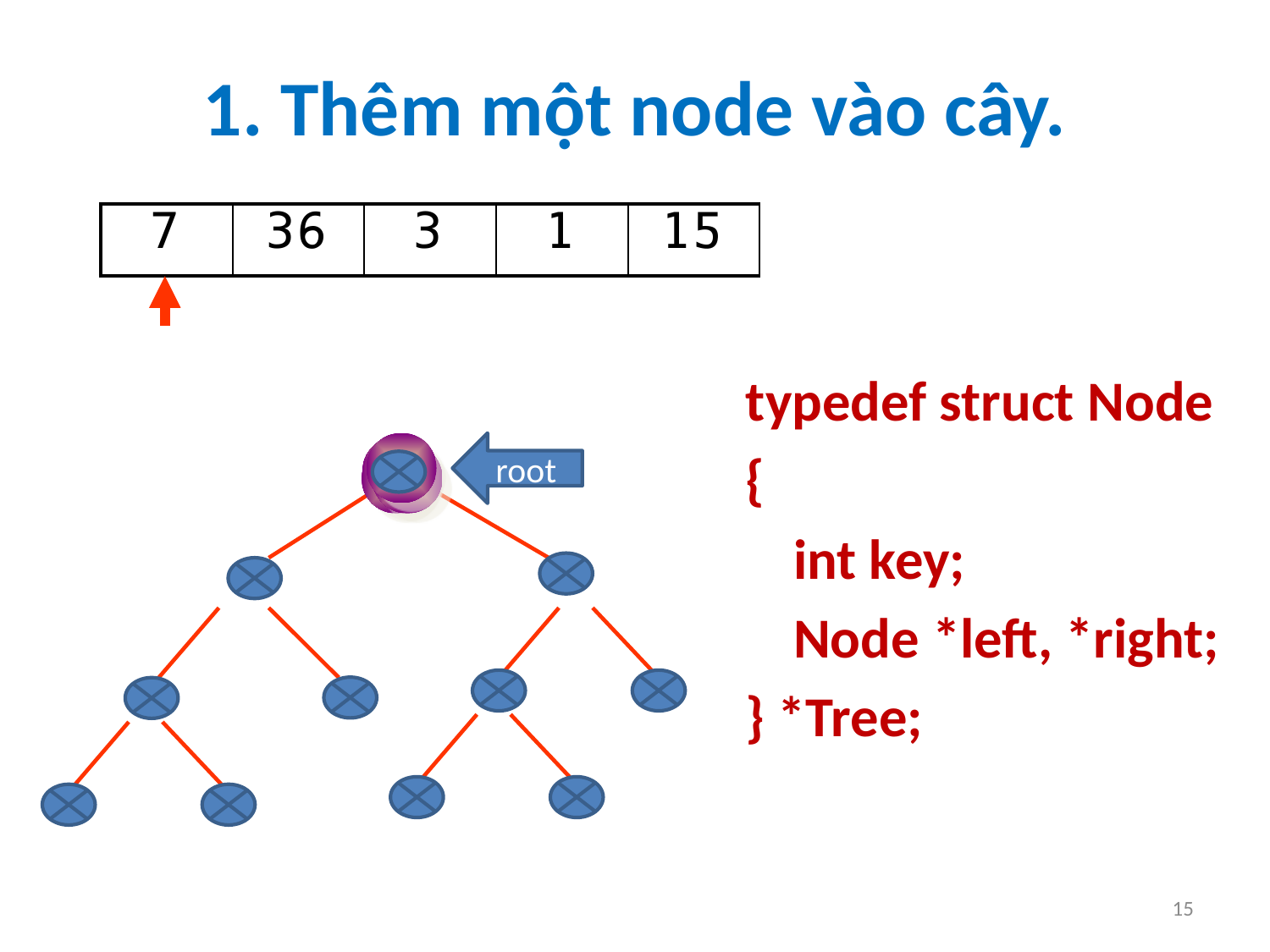

# 1. Thêm một node vào cây.
| 7 | 36 | 3 | 1 | 15 |
| --- | --- | --- | --- | --- |

typedef struct Node
{
	int key;
	Node *left, *right;
} *Tree;

7
root
15
1
3
36

15